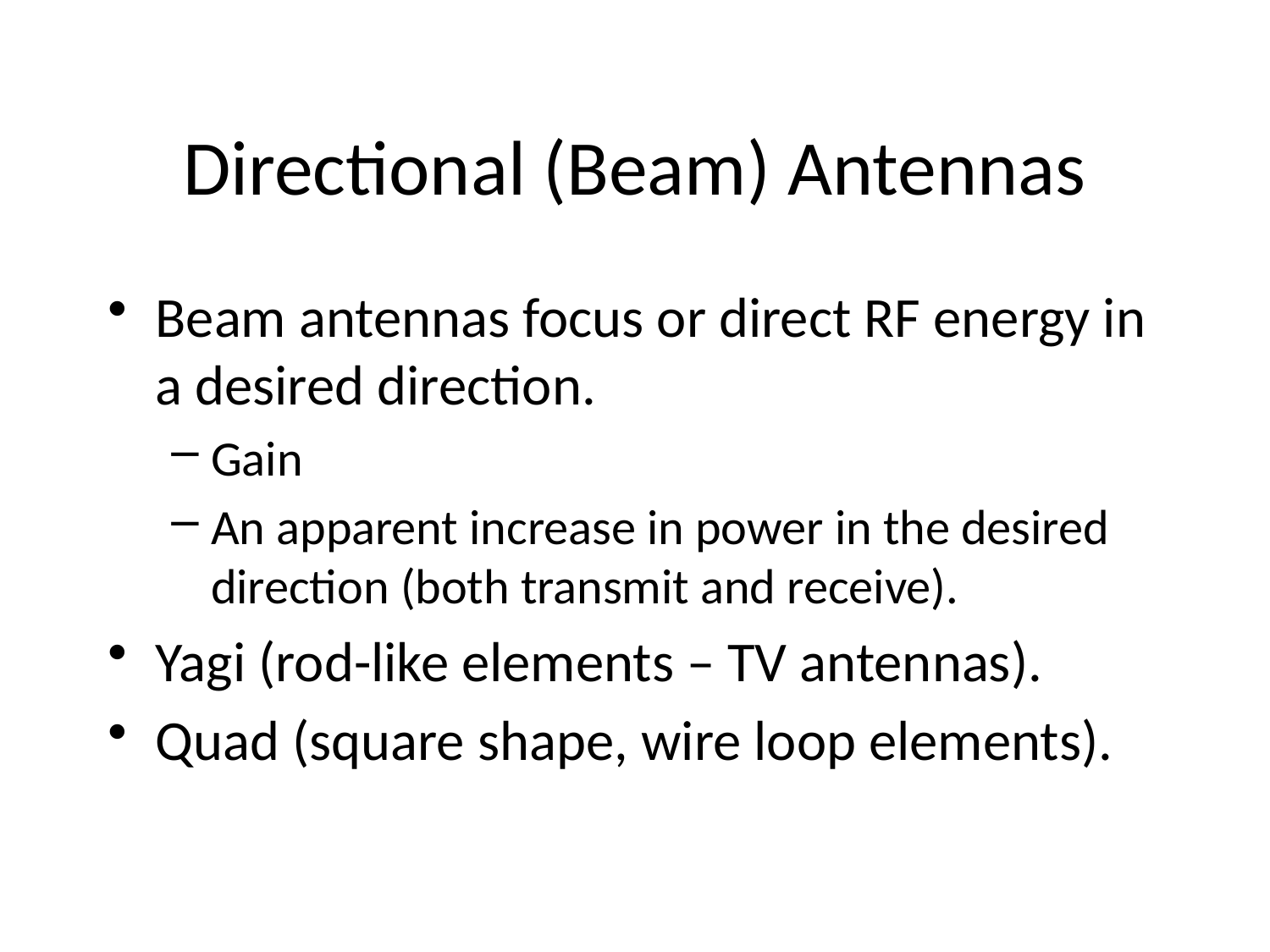

Directional (Beam) Antennas
Beam antennas focus or direct RF energy in a desired direction.
Gain
An apparent increase in power in the desired direction (both transmit and receive).
Yagi (rod-like elements – TV antennas).
Quad (square shape, wire loop elements).